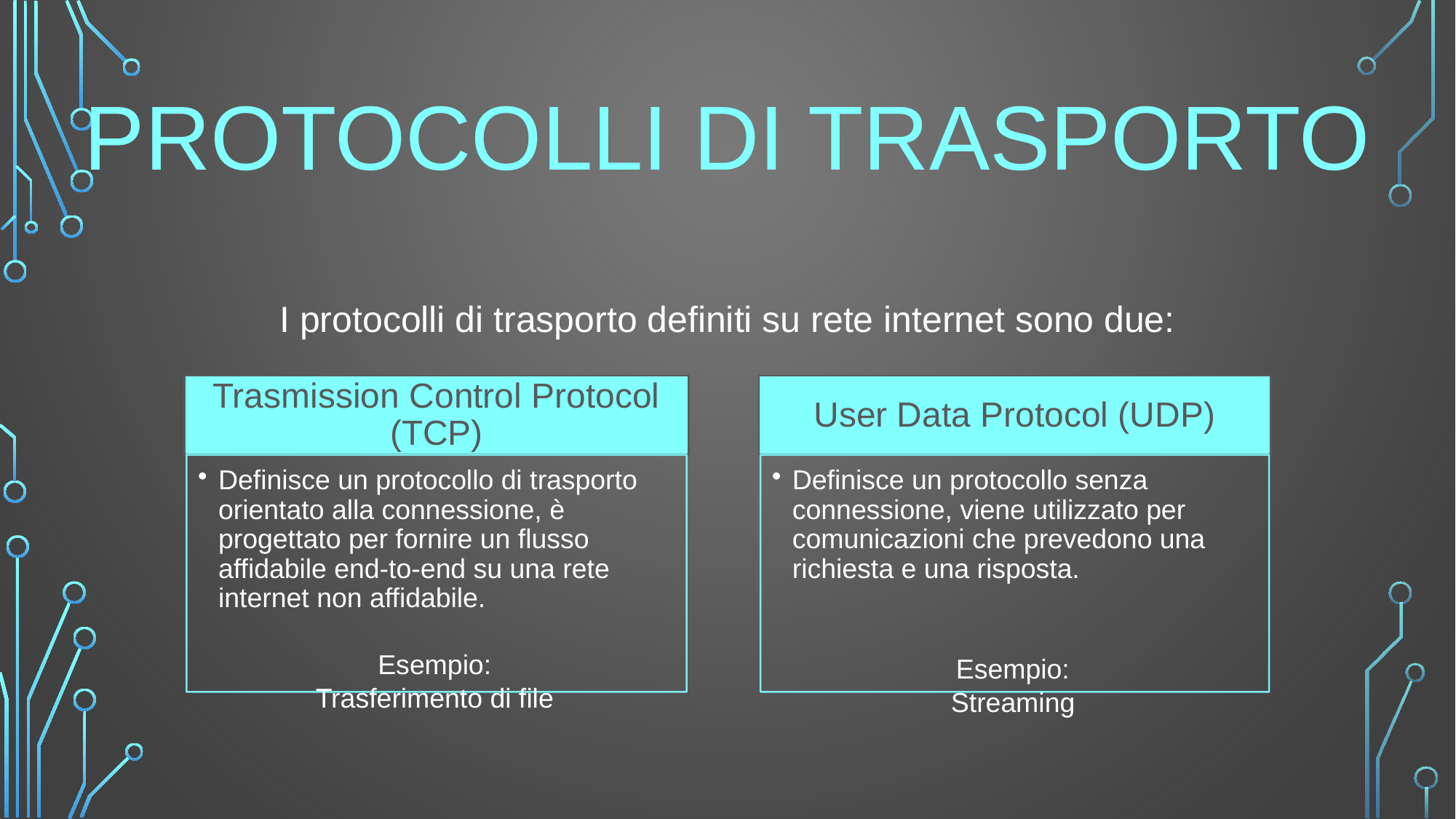

# Protocolli di trasporto
I protocolli di trasporto definiti su rete internet sono due:

Trasmission Control Protocol (TCP)
Definisce un protocollo di trasporto orientato alla connessione, è progettato per fornire un flusso affidabile end-to-end su una rete internet non affidabile.

Esempio:
Trasferimento di file
User Data Protocol (UDP)
Definisce un protocollo senza connessione, viene utilizzato per comunicazioni che prevedono una richiesta e una risposta.

Esempio:
Streaming